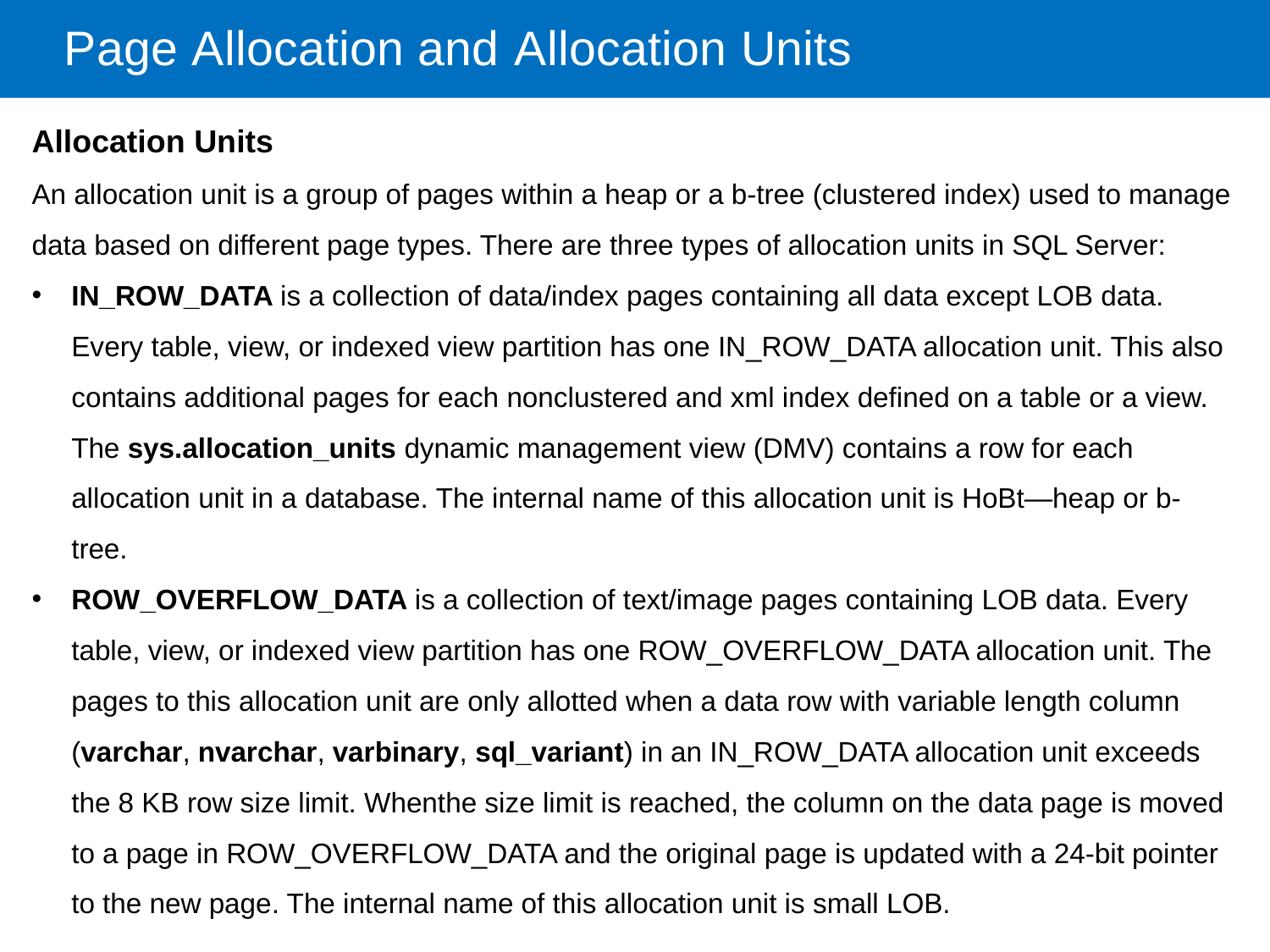

# Page Allocation and Allocation Units
Allocation Units
An allocation unit is a group of pages within a heap or a b-tree (clustered index) used to manage data based on different page types. There are three types of allocation units in SQL Server:
IN_ROW_DATA is a collection of data/index pages containing all data except LOB data. Every table, view, or indexed view partition has one IN_ROW_DATA allocation unit. This also contains additional pages for each nonclustered and xml index defined on a table or a view. The sys.allocation_units dynamic management view (DMV) contains a row for each allocation unit in a database. The internal name of this allocation unit is HoBt—heap or b-tree.
ROW_OVERFLOW_DATA is a collection of text/image pages containing LOB data. Every table, view, or indexed view partition has one ROW_OVERFLOW_DATA allocation unit. The pages to this allocation unit are only allotted when a data row with variable length column (varchar, nvarchar, varbinary, sql_variant) in an IN_ROW_DATA allocation unit exceeds the 8 KB row size limit. Whenthe size limit is reached, the column on the data page is moved to a page in ROW_OVERFLOW_DATA and the original page is updated with a 24-bit pointer to the new page. The internal name of this allocation unit is small LOB.